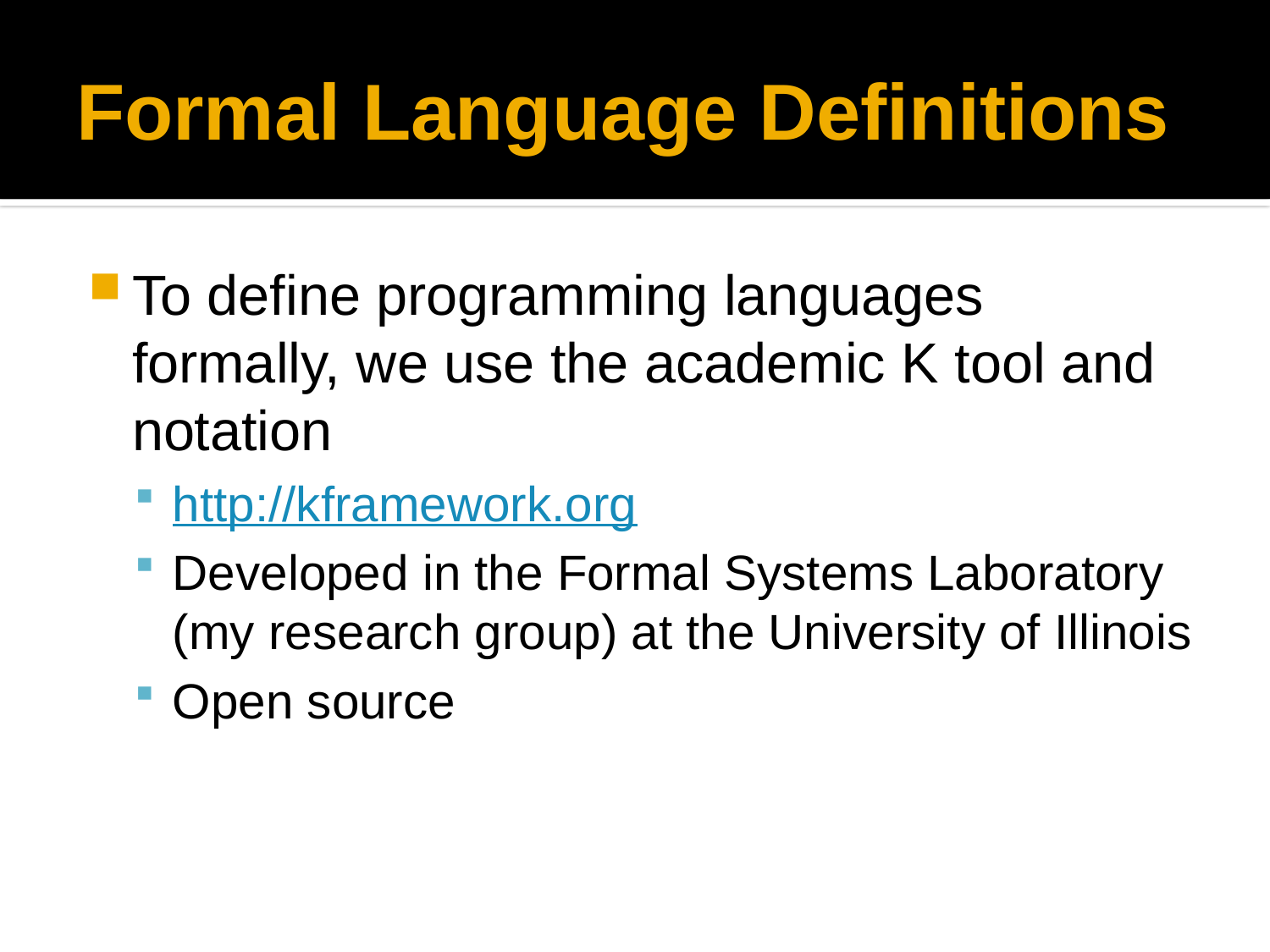

# Formal Language Definitions
To define programming languages formally, we use the academic K tool and notation
http://kframework.org
Developed in the Formal Systems Laboratory (my research group) at the University of Illinois
Open source